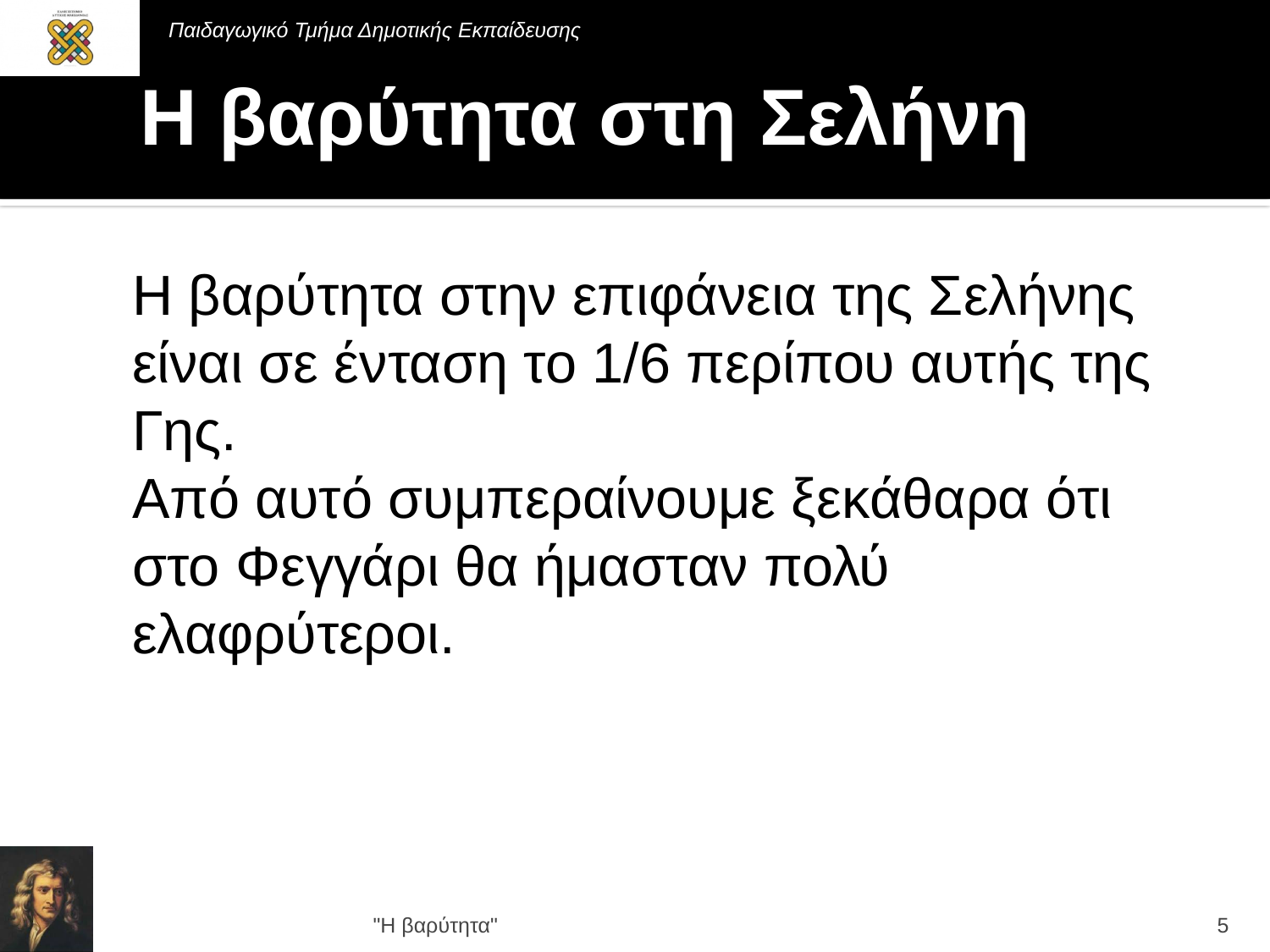

# Η βαρύτητα στη Σελήνη
Η βαρύτητα στην επιφάνεια της Σελήνης είναι σε ένταση το 1/6 περίπου αυτής της Γης.
Από αυτό συμπεραίνουμε ξεκάθαρα ότι στο Φεγγάρι θα ήμασταν πολύ ελαφρύτεροι.

"Η βαρύτητα"
5